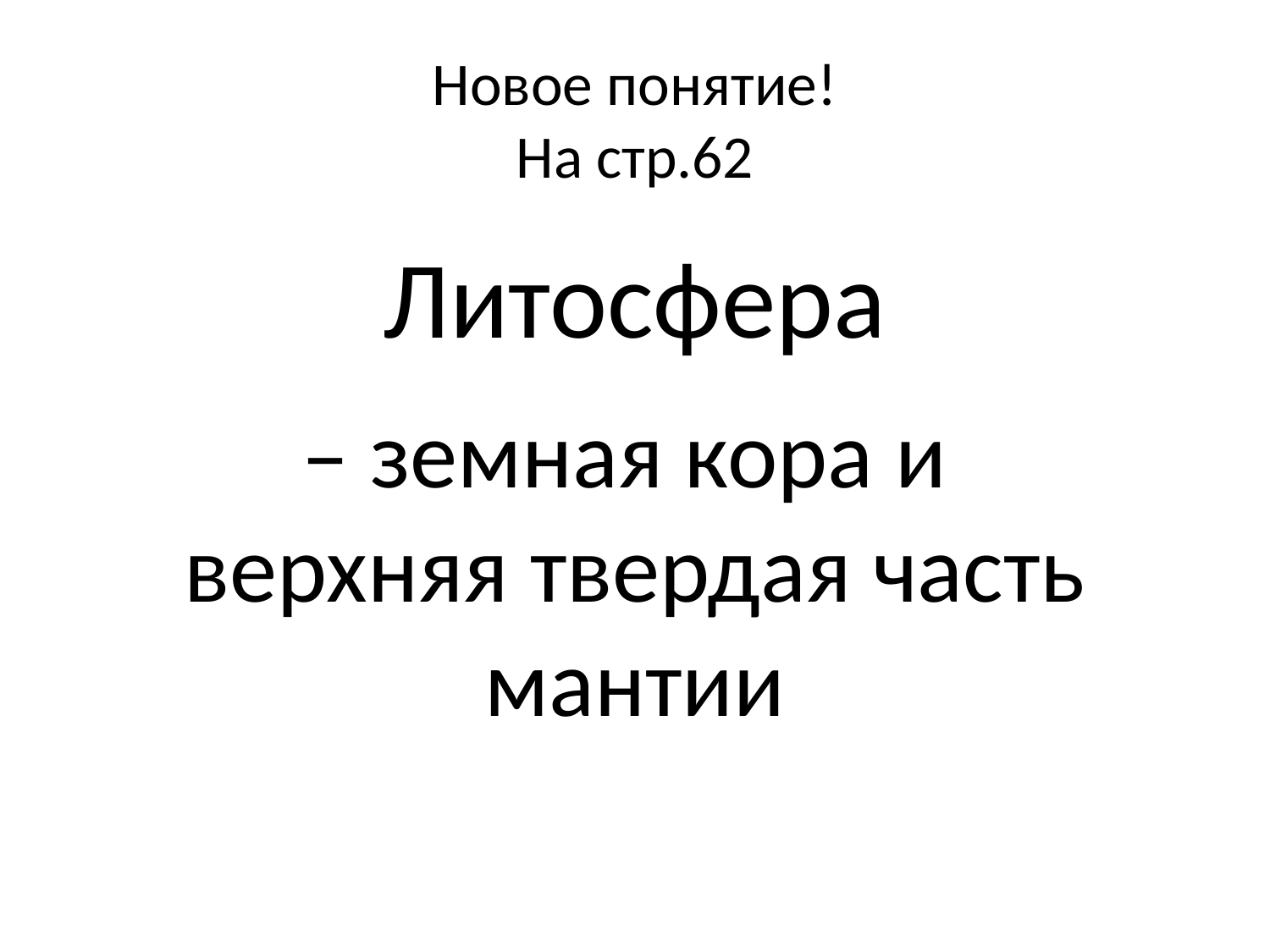

# Новое понятие! На стр.62
Литосфера
– земная кора и
верхняя твердая часть мантии